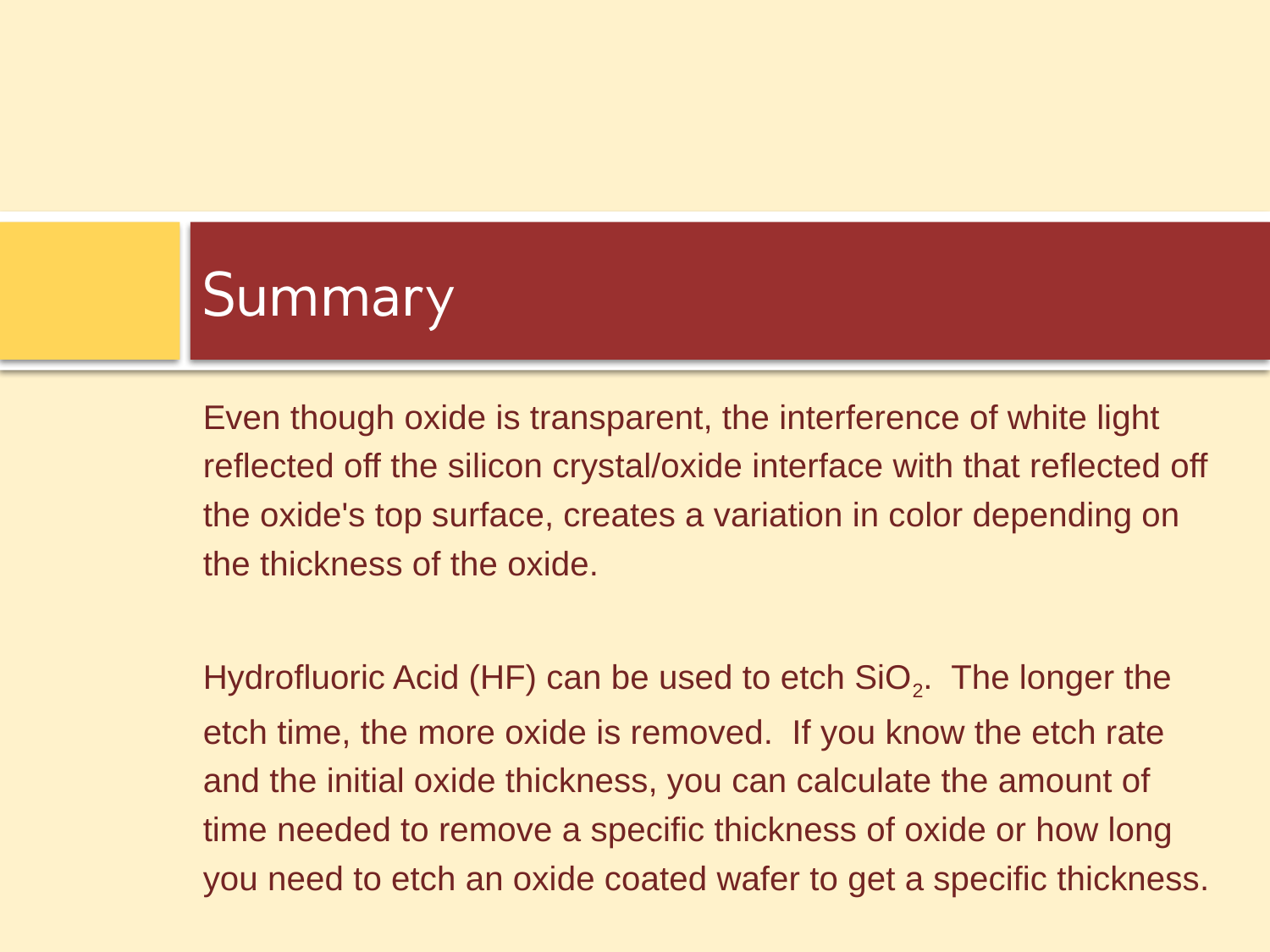

# Summary
Even though oxide is transparent, the interference of white light reflected off the silicon crystal/oxide interface with that reflected off the oxide's top surface, creates a variation in color depending on the thickness of the oxide.

Hydrofluoric Acid (HF) can be used to etch SiO2.  The longer the etch time, the more oxide is removed.  If you know the etch rate and the initial oxide thickness, you can calculate the amount of time needed to remove a specific thickness of oxide or how long you need to etch an oxide coated wafer to get a specific thickness.